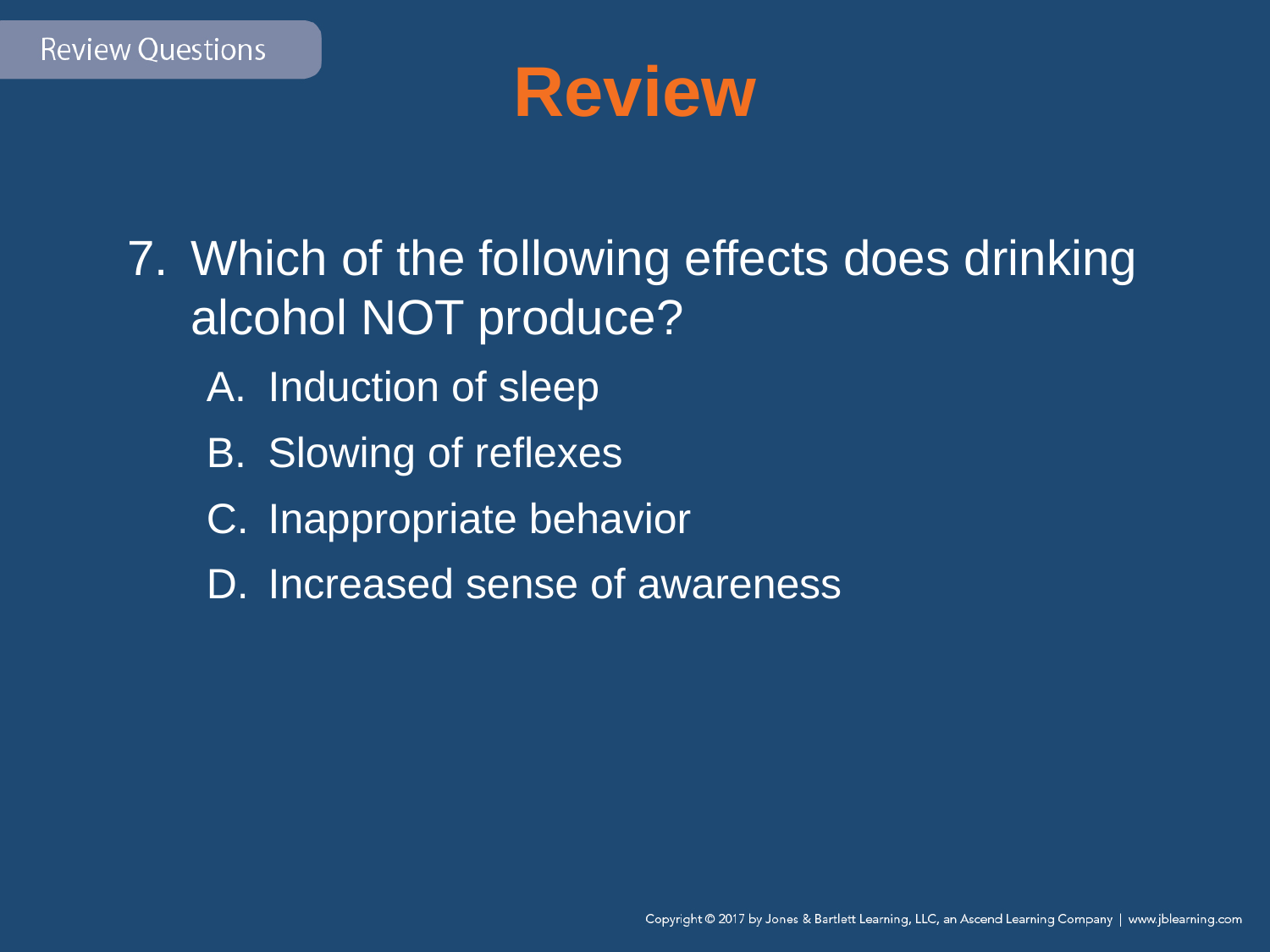

# Review
Which of the following effects does drinking alcohol NOT produce?
Induction of sleep
Slowing of reflexes
Inappropriate behavior
Increased sense of awareness